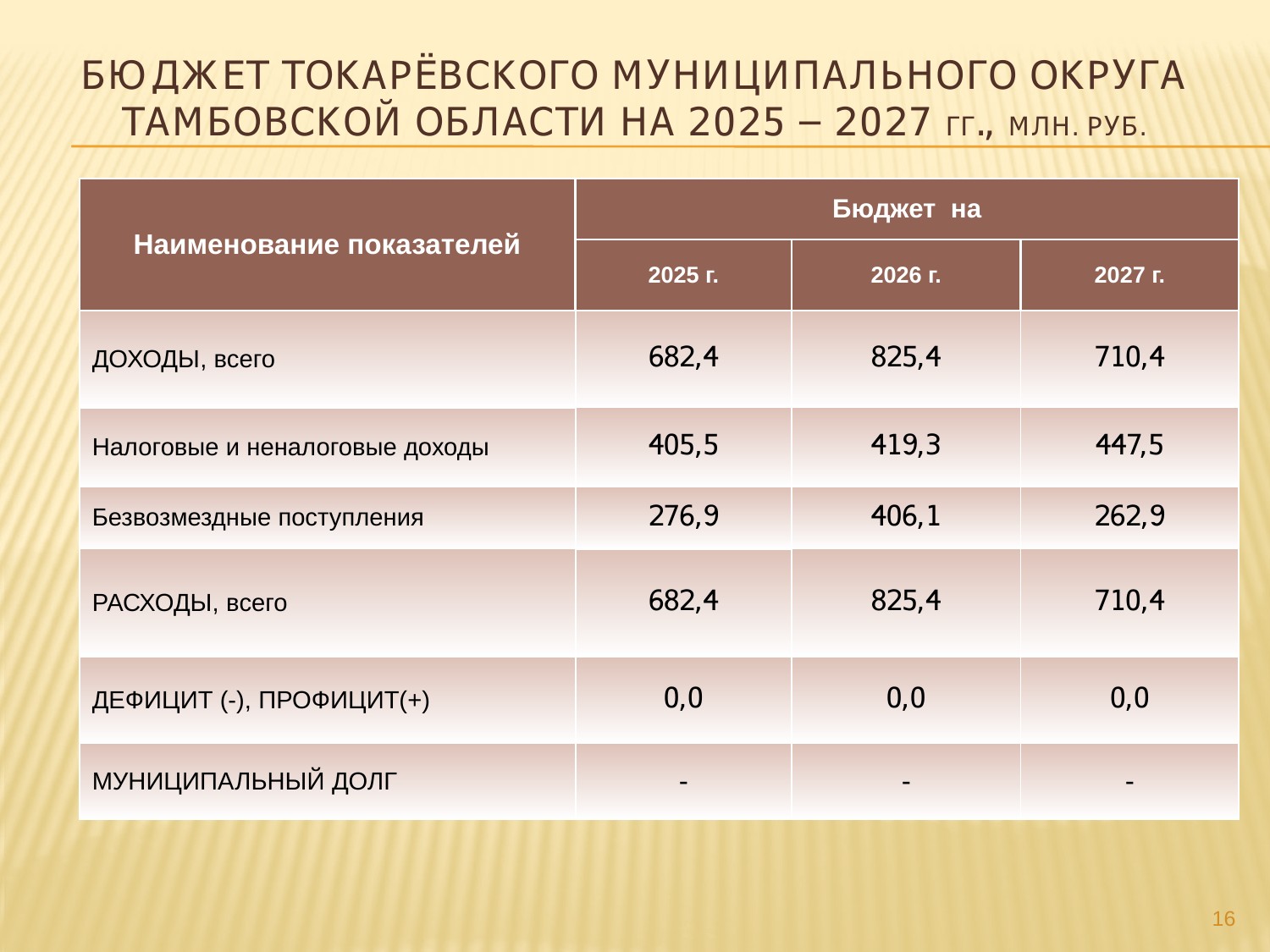

# бюджет ТокарЁвского муниципального округа Тамбовской области на 2025 – 2027 гг., млн. руб.
| Наименование показателей | Бюджет на |  |  |
| --- | --- | --- | --- |
|  | 2025 г. | 2026 г. | 2027 г. |
| ДОХОДЫ, всего | 682,4 | 825,4 | 710,4 |
| Налоговые и неналоговые доходы | 405,5 | 419,3 | 447,5 |
| Безвозмездные поступления | 276,9 | 406,1 | 262,9 |
| РАСХОДЫ, всего | 682,4 | 825,4 | 710,4 |
| ДЕФИЦИТ (-), ПРОФИЦИТ(+) | 0,0 | 0,0 | 0,0 |
| МУНИЦИПАЛЬНЫЙ ДОЛГ | - | - | - |

16